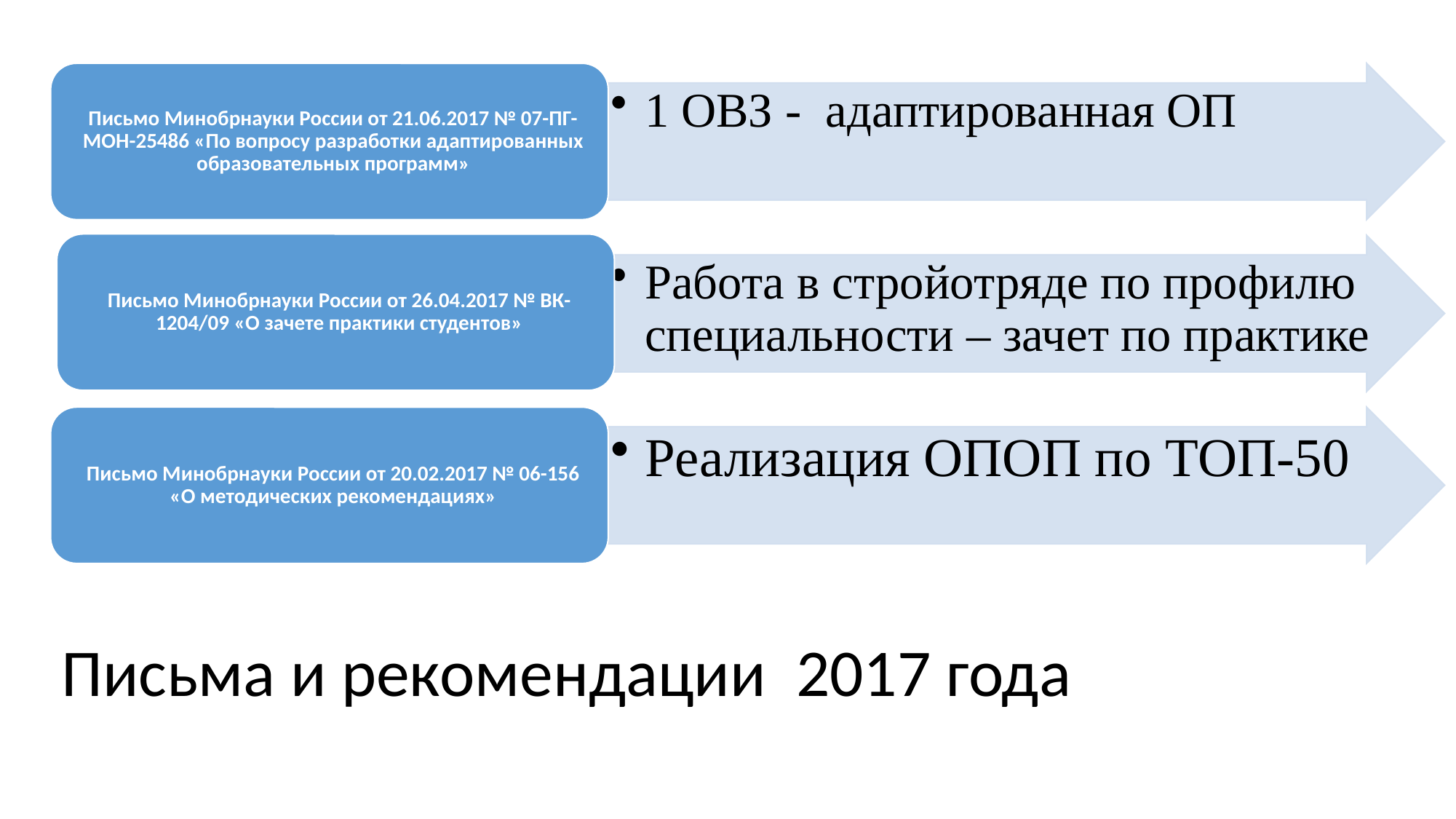

1 ОВЗ -  адаптированная ОП
Письмо Минобрнауки России от 21.06.2017 № 07-ПГ-МОН-25486 «По вопросу разработки адаптированных образовательных программ»
Работа в стройотряде по профилю специальности – зачет по практике
Письмо Минобрнауки России от 26.04.2017 № ВК-1204/09 «О зачете практики студентов»
Реализация ОПОП по ТОП-50
Письмо Минобрнауки России от 20.02.2017 № 06-156 «О методических рекомендациях»
# Письма и рекомендации  2017 года